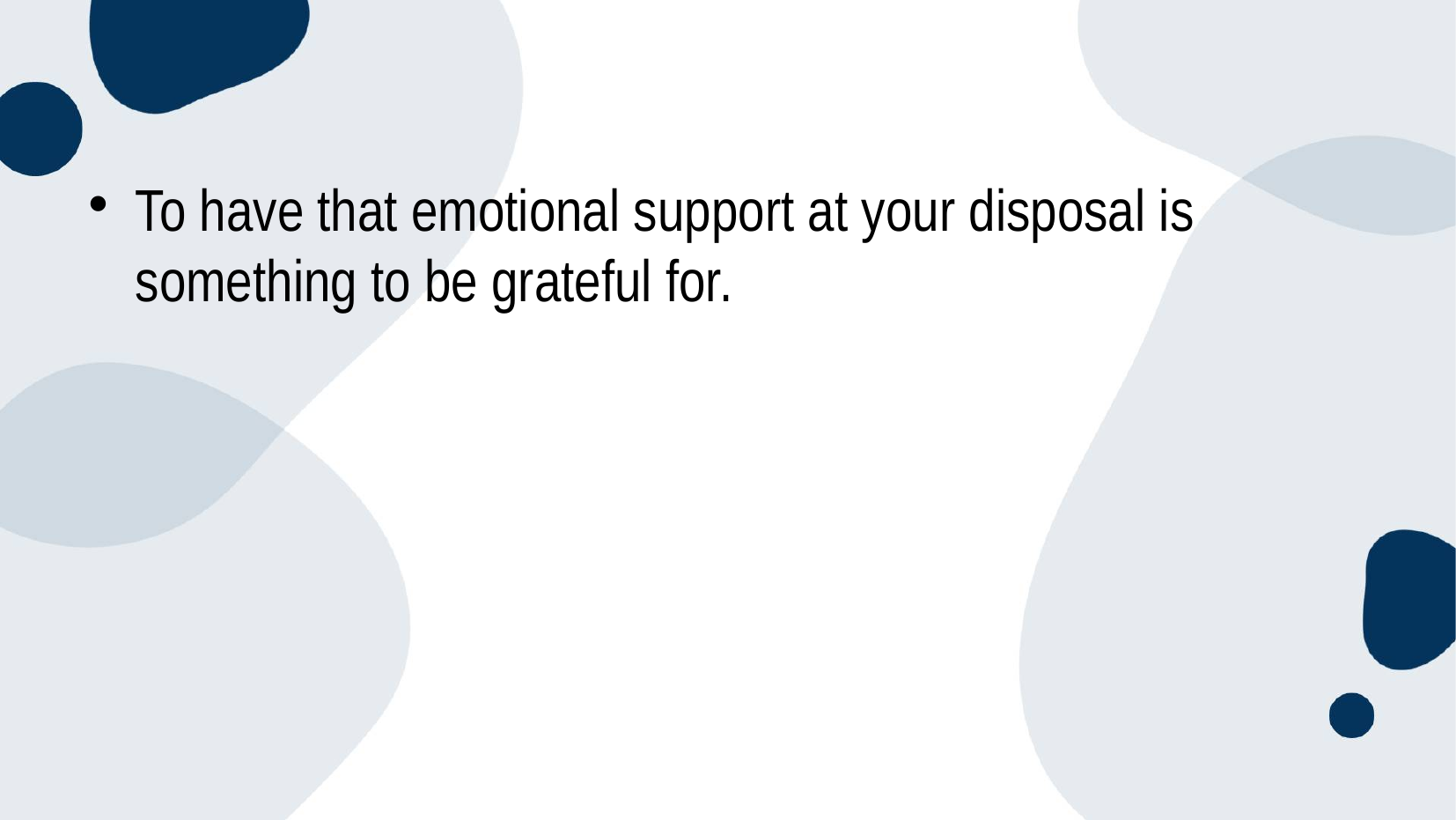

#
To have that emotional support at your disposal is something to be grateful for.